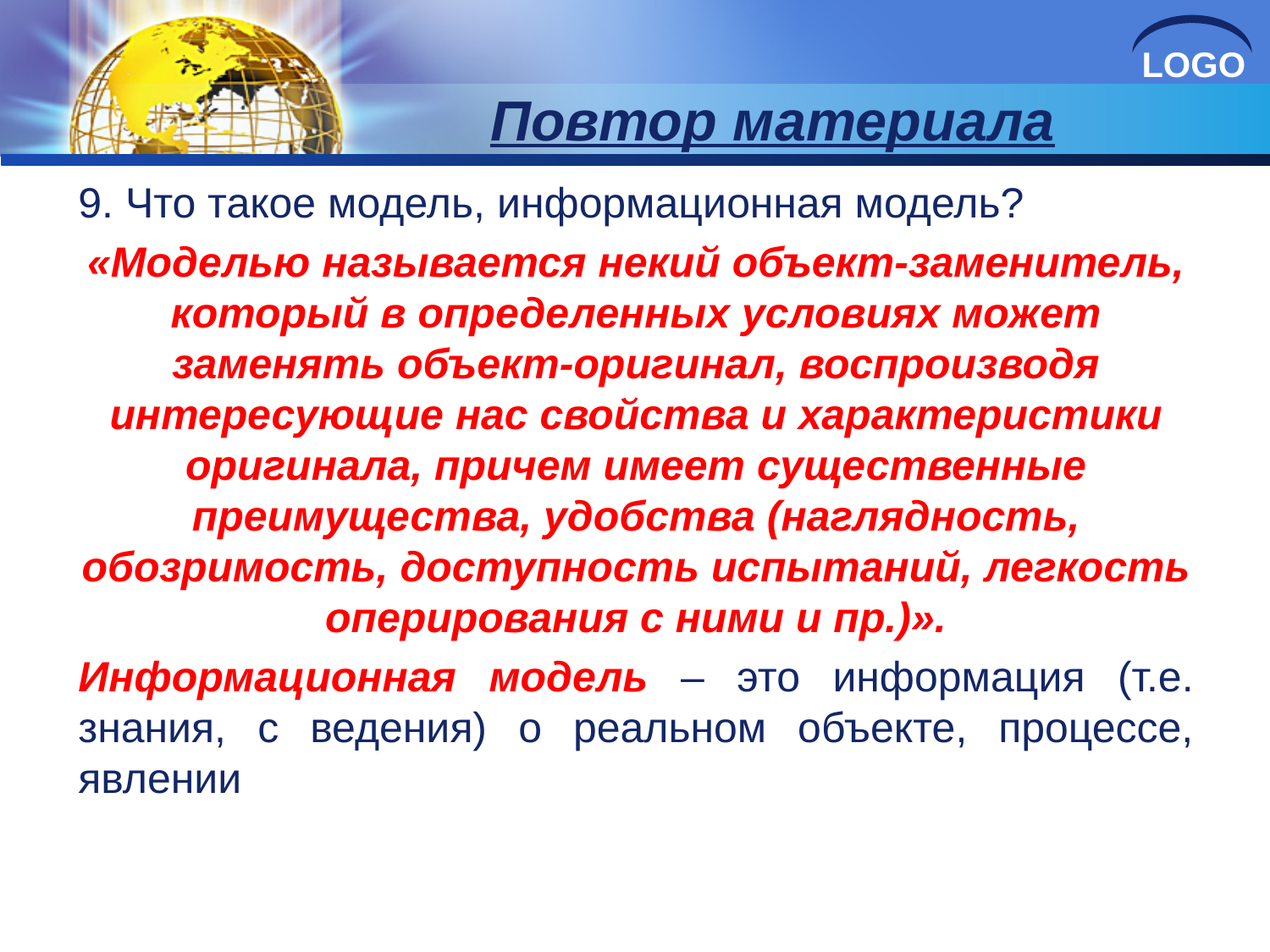

# Повтор материала
9. Что такое модель, информационная модель?
«Моделью называется некий объект-заменитель, который в определенных условиях может заменять объект-оригинал, воспроизводя интересующие нас свойства и характеристики оригинала, причем имеет существенные преимущества, удобства (наглядность, обозримость, доступность испытаний, легкость оперирования с ними и пр.)».
Информационная модель – это информация (т.е. знания, с ведения) о реальном объекте, процессе, явлении